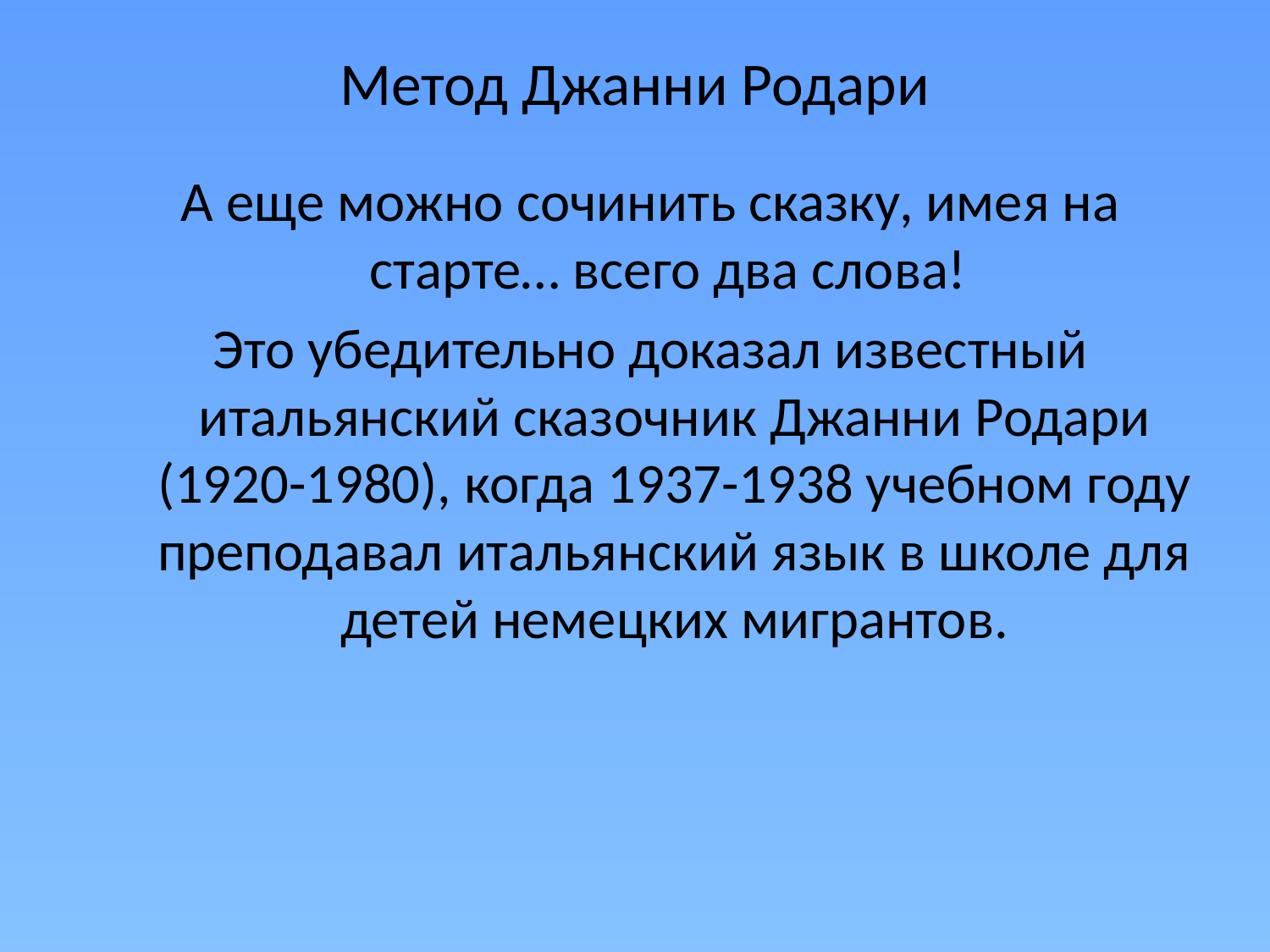

# Метод Джанни Родари
А еще можно сочинить сказку, имея на старте… всего два слова!
Это убедительно доказал известный итальянский сказочник Джанни Родари (1920-1980), когда 1937-1938 учебном году преподавал итальянский язык в школе для детей немецких мигрантов.